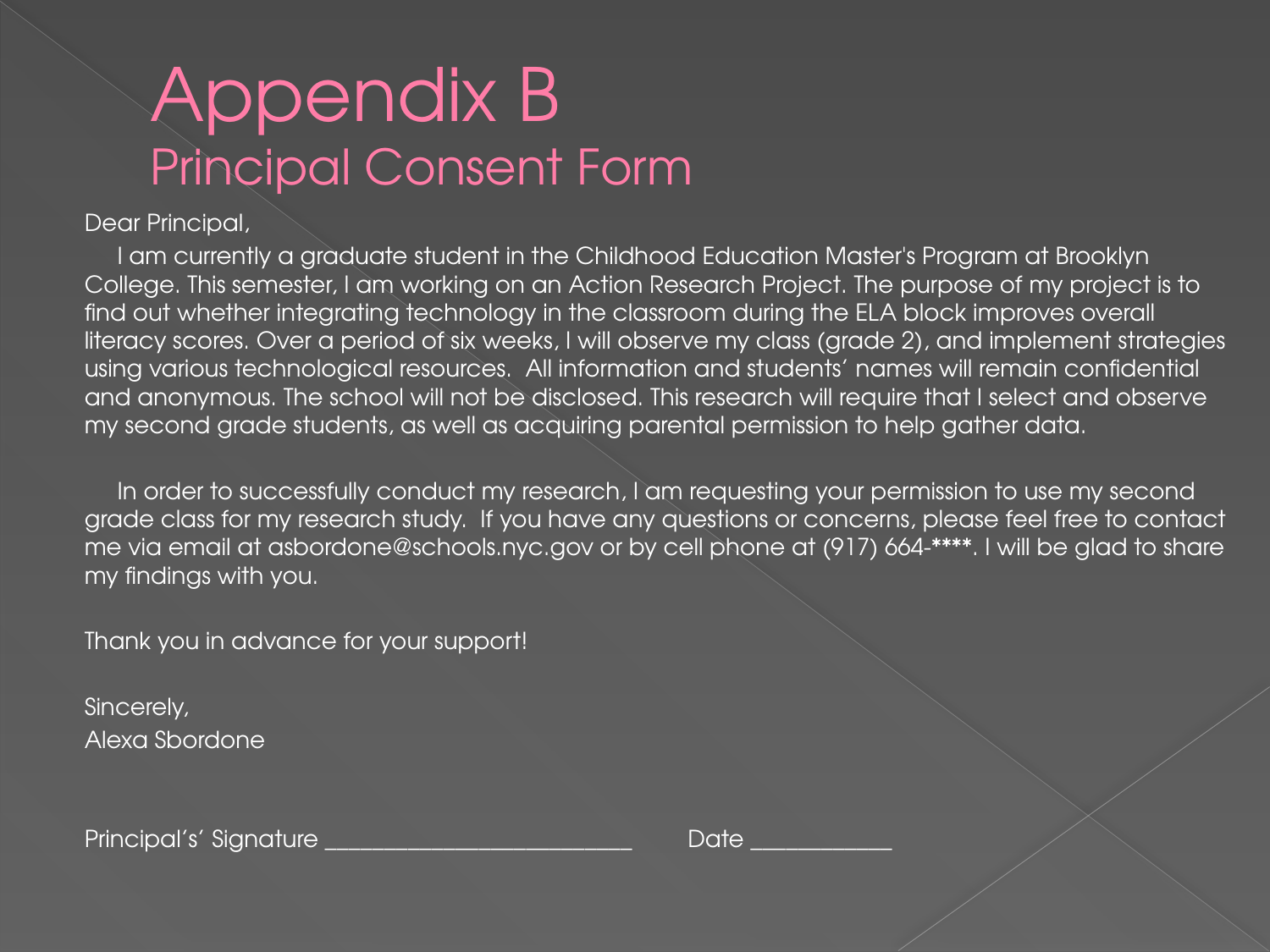

# Appendix B Principal Consent Form
Dear Principal,
     I am currently a graduate student in the Childhood Education Master's Program at Brooklyn College. This semester, I am working on an Action Research Project. The purpose of my project is to find out whether integrating technology in the classroom during the ELA block improves overall literacy scores. Over a period of six weeks, I will observe my class (grade 2), and implement strategies using various technological resources.  All information and students’ names will remain confidential and anonymous. The school will not be disclosed. This research will require that I select and observe my second grade students, as well as acquiring parental permission to help gather data.

     In order to successfully conduct my research, I am requesting your permission to use my second grade class for my research study.  If you have any questions or concerns, please feel free to contact me via email at asbordone@schools.nyc.gov or by cell phone at (917) 664-****. I will be glad to share my findings with you.

Thank you in advance for your support!

Sincerely,
Alexa Sbordone

Principal’s’ Signature __________________________		Date ____________